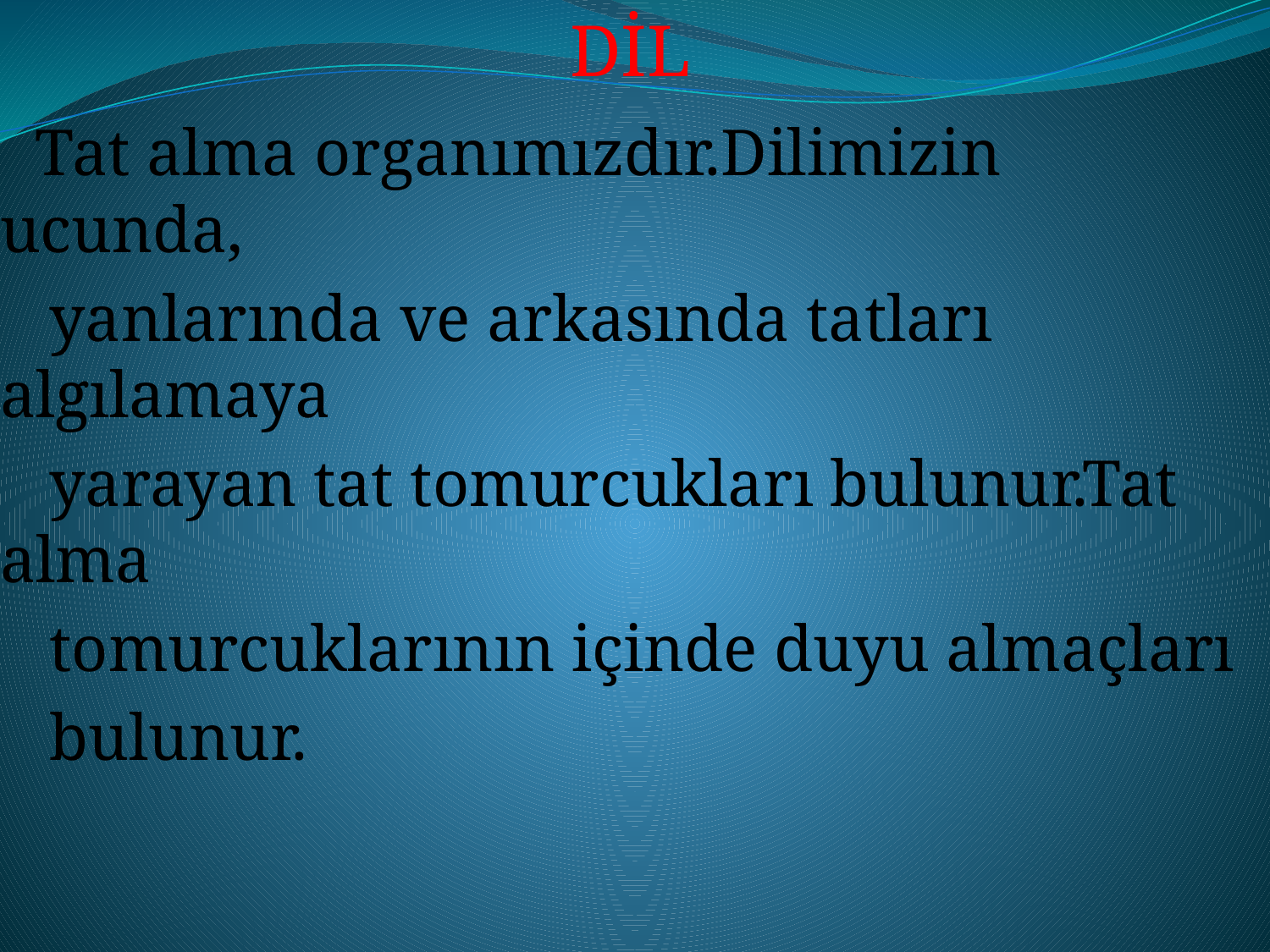

DİL
  Tat alma organımızdır.Dilimizin ucunda,
   yanlarında ve arkasında tatları algılamaya
   yarayan tat tomurcukları bulunur.Tat alma
   tomurcuklarının içinde duyu almaçları
   bulunur.

#